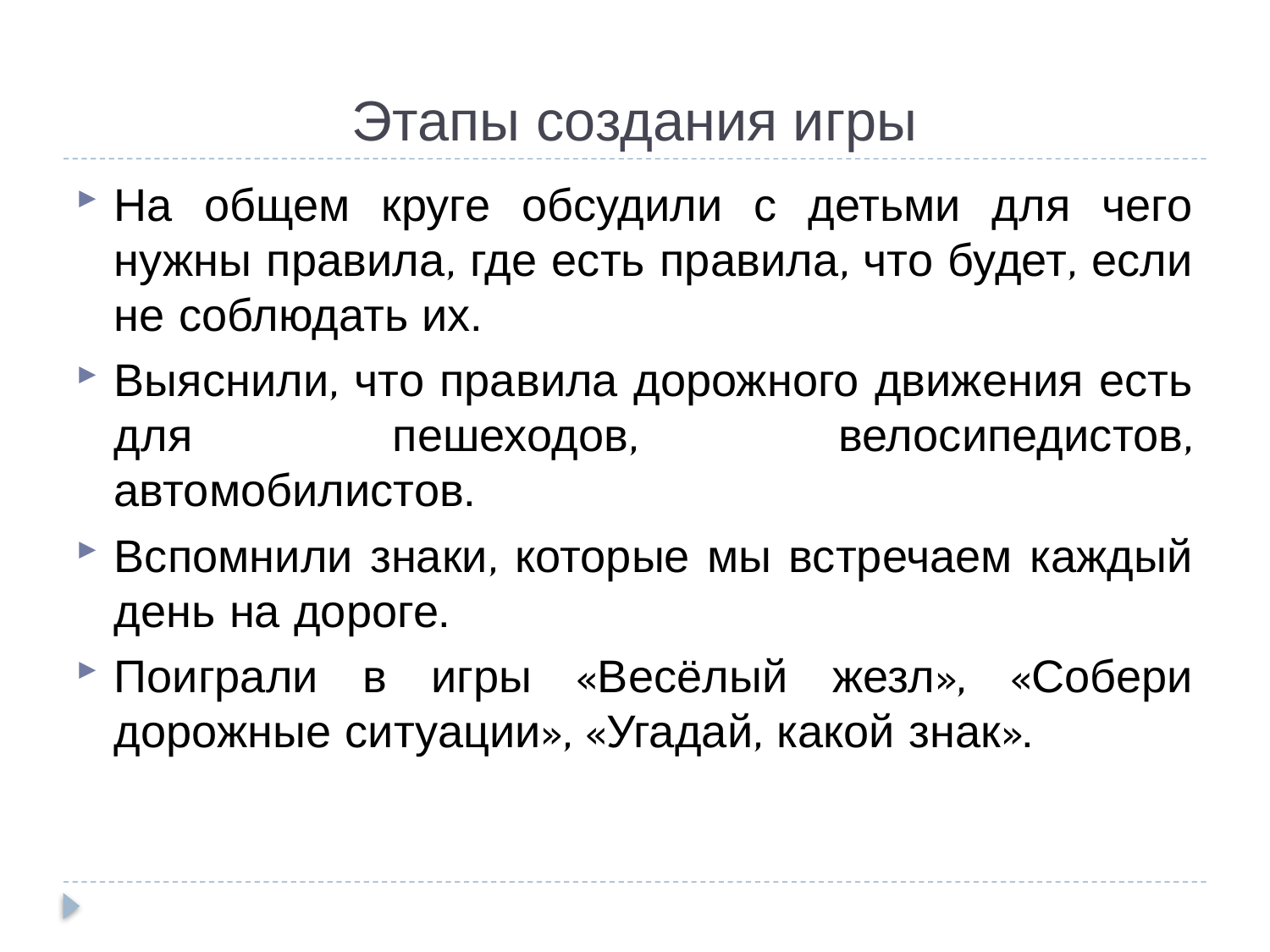

# Этапы создания игры
На общем круге обсудили с детьми для чего нужны правила, где есть правила, что будет, если не соблюдать их.
Выяснили, что правила дорожного движения есть для пешеходов, велосипедистов, автомобилистов.
Вспомнили знаки, которые мы встречаем каждый день на дороге.
Поиграли в игры «Весёлый жезл», «Собери дорожные ситуации», «Угадай, какой знак».